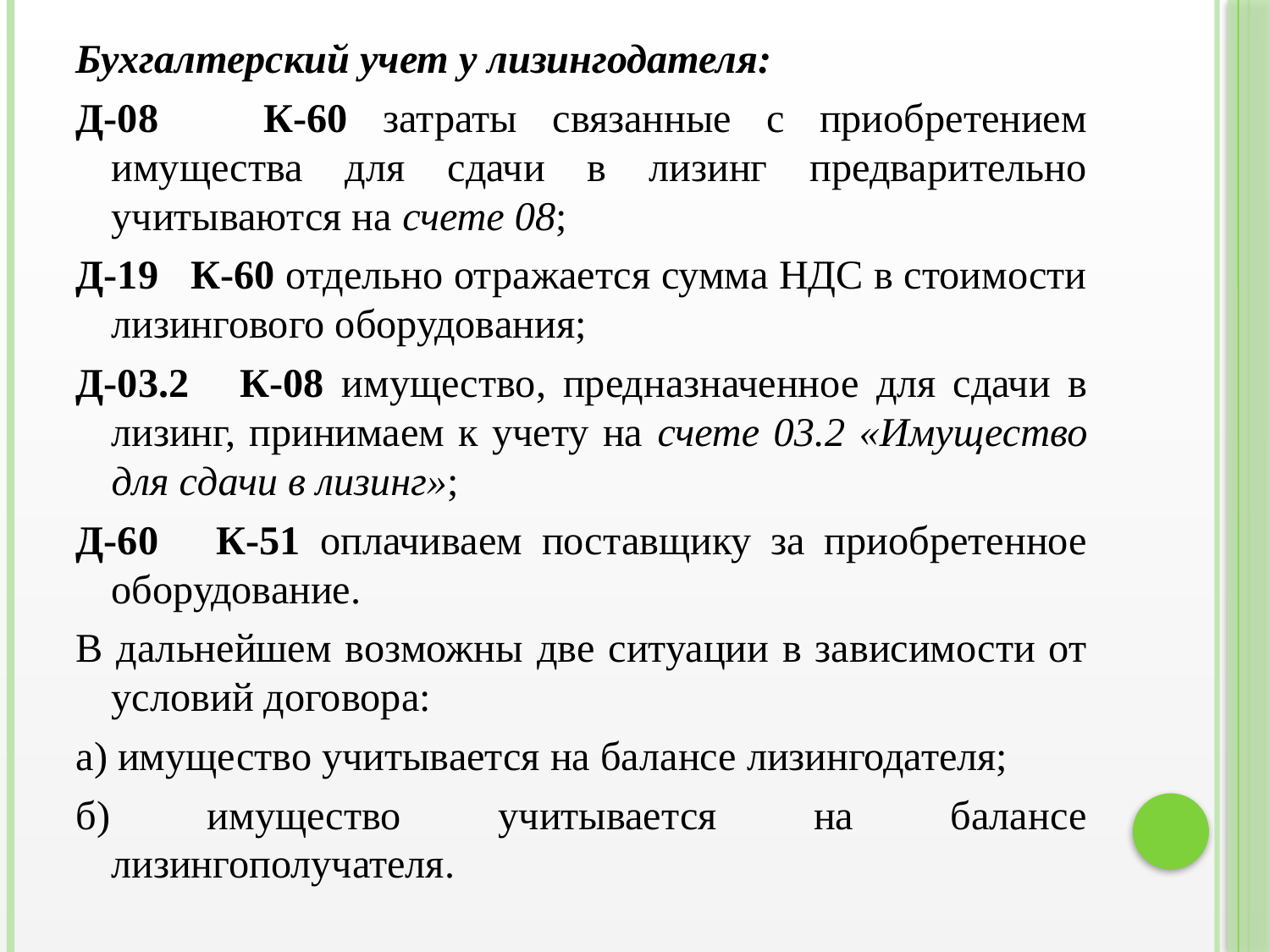

Бухгалтерский учет у лизингодателя:
Д-08   К-60 затраты связанные с приобретением имущества для сдачи в лизинг предварительно учитываются на счете 08;
Д-19   К-60 отдельно отражается сумма НДС в стоимости лизингового оборудования;
Д-03.2   К-08 имущество, предназначенное для сдачи в лизинг, принимаем к учету на счете 03.2 «Имущество для сдачи в лизинг»;
Д-60   К-51 оплачиваем поставщику за приобретенное оборудование.
В дальнейшем возможны две ситуации в зависимости от условий договора:
а) имущество учитывается на балансе лизингодателя;
б) имущество учитывается на балансе лизингополучателя.